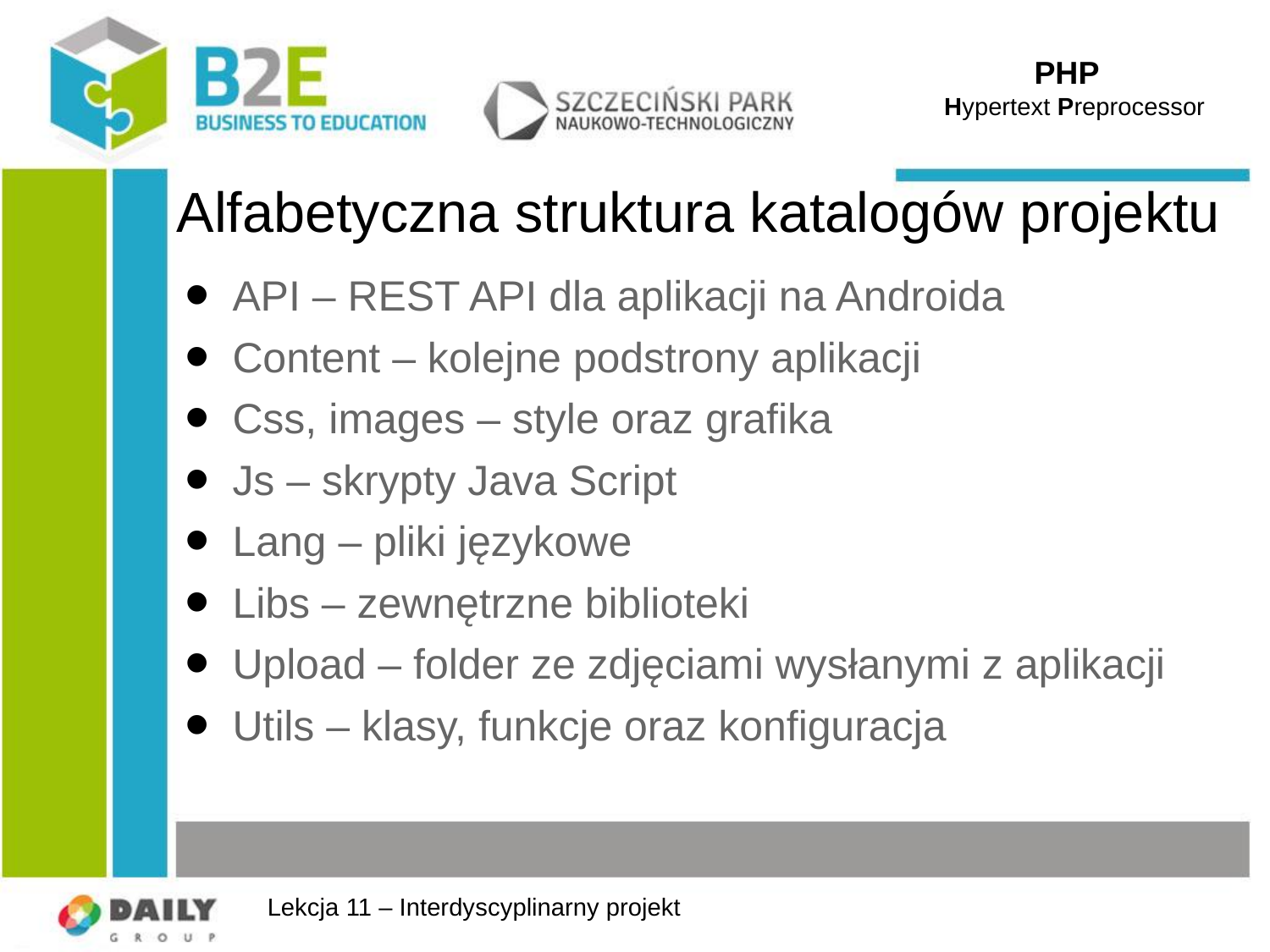

PHP
 Hypertext Preprocessor
# Alfabetyczna struktura katalogów projektu
API – REST API dla aplikacji na Androida
Content – kolejne podstrony aplikacji
Css, images – style oraz grafika
Js – skrypty Java Script
Lang – pliki językowe
Libs – zewnętrzne biblioteki
Upload – folder ze zdjęciami wysłanymi z aplikacji
Utils – klasy, funkcje oraz konfiguracja
Lekcja 11 – Interdyscyplinarny projekt